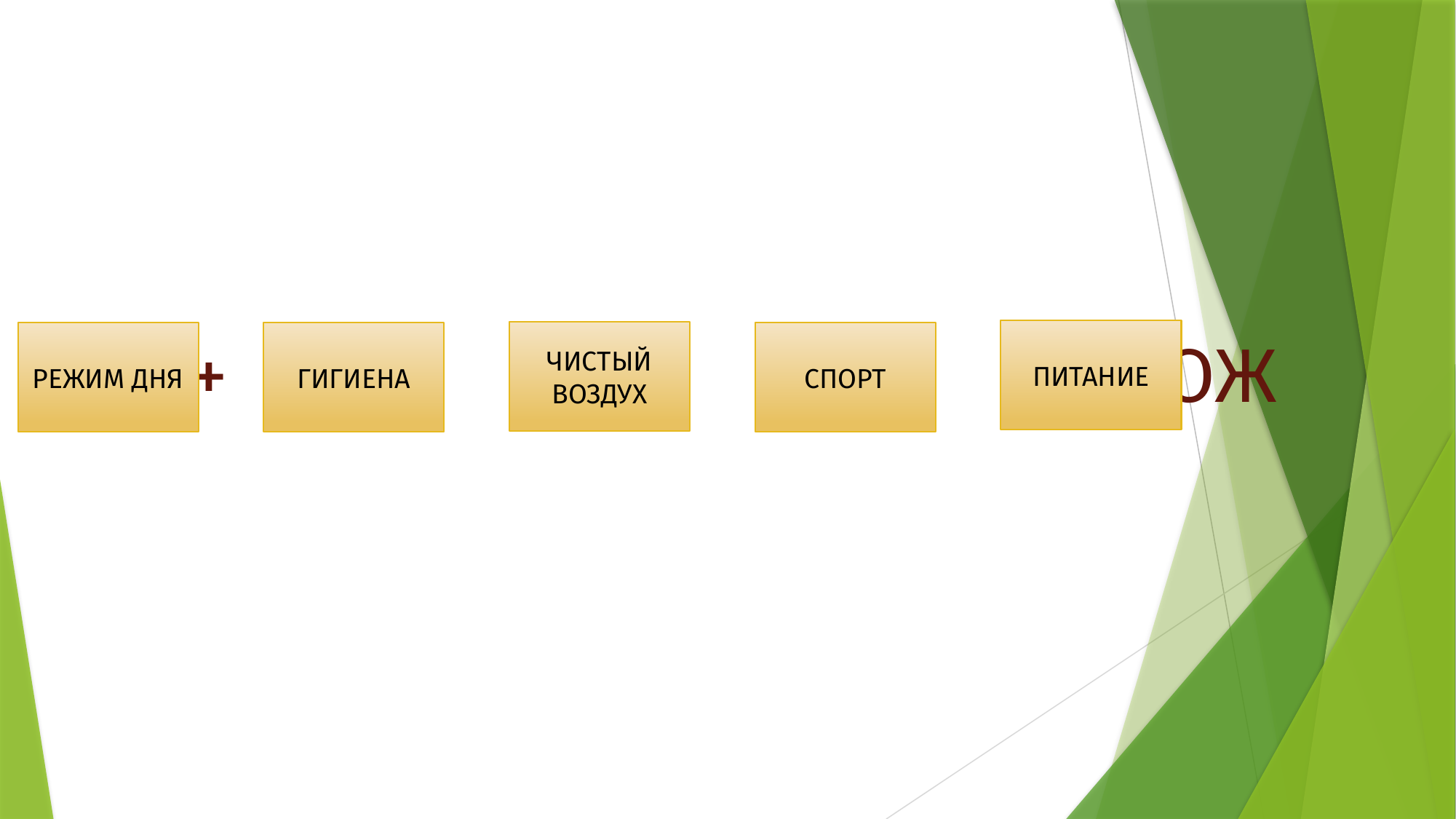

# +         +         +         +         = ЗОЖ
ПИТАНИЕ
ЧИСТЫЙ ВОЗДУХ
РЕЖИМ ДНЯ
ГИГИЕНА
СПОРТ